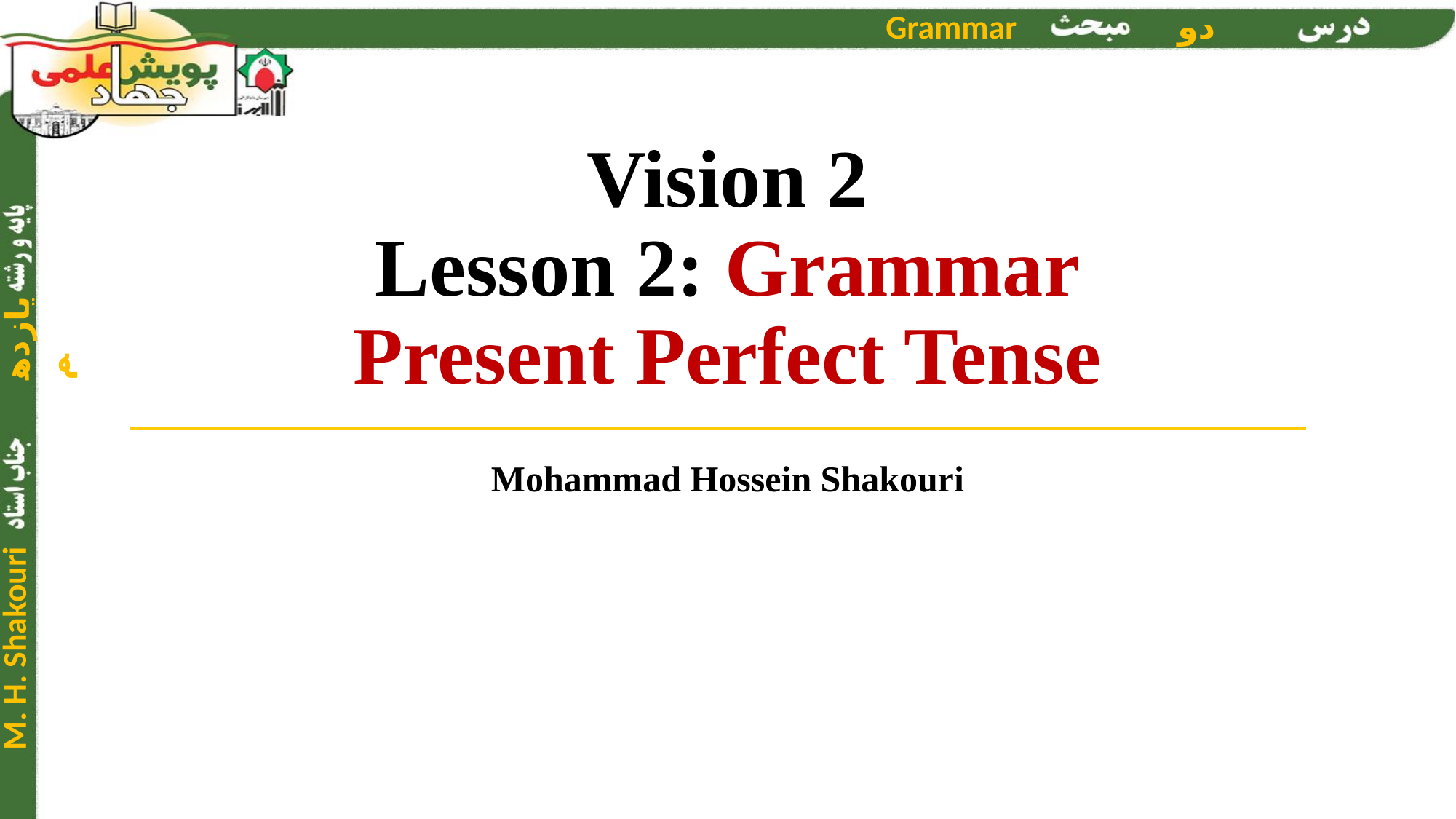

# Vision 2 Lesson 2: Grammar Present Perfect Tense
Mohammad Hossein Shakouri